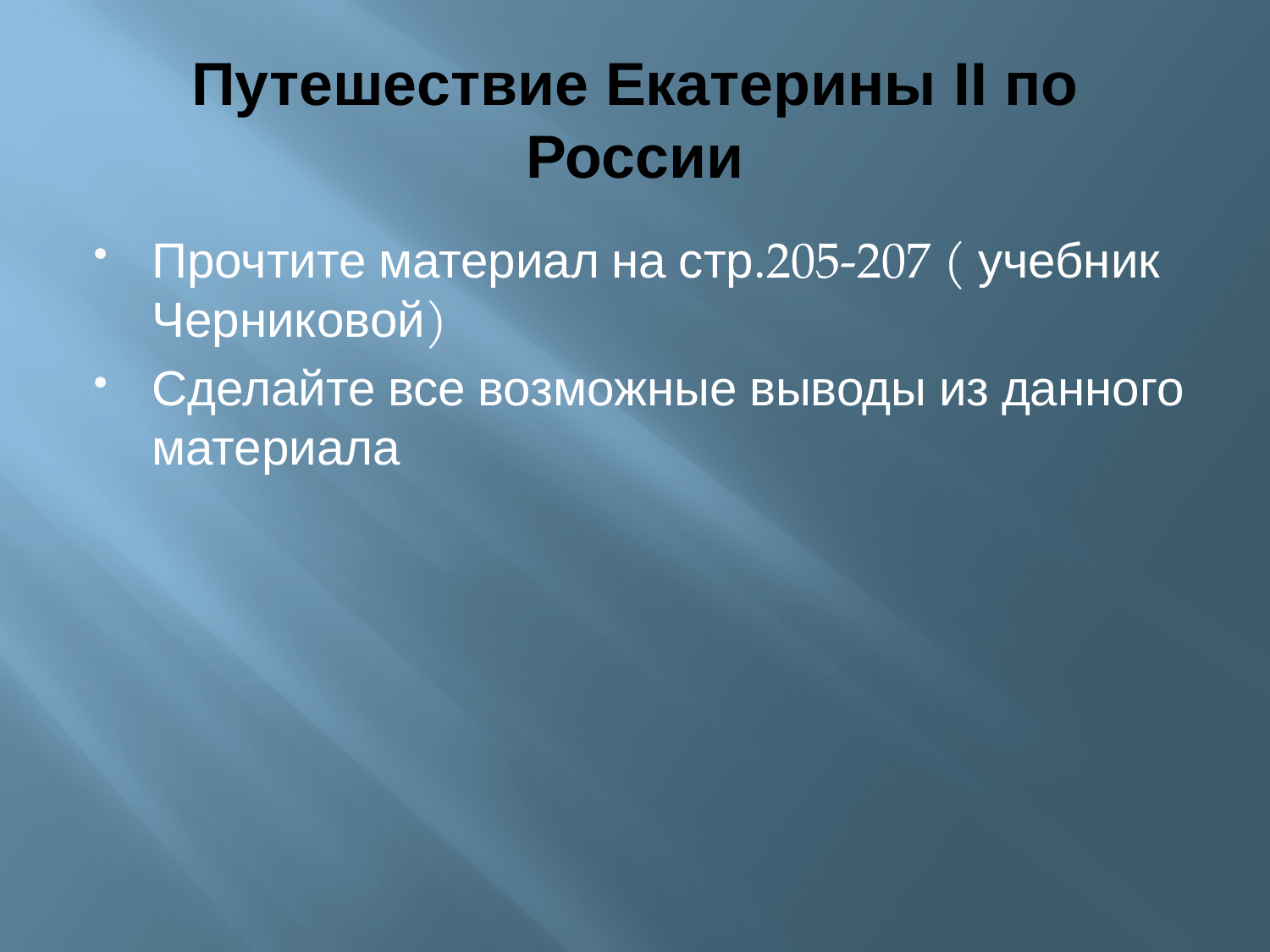

# Путешествие Екатерины II по России
Прочтите материал на стр.205-207 ( учебник Черниковой)
Сделайте все возможные выводы из данного материала